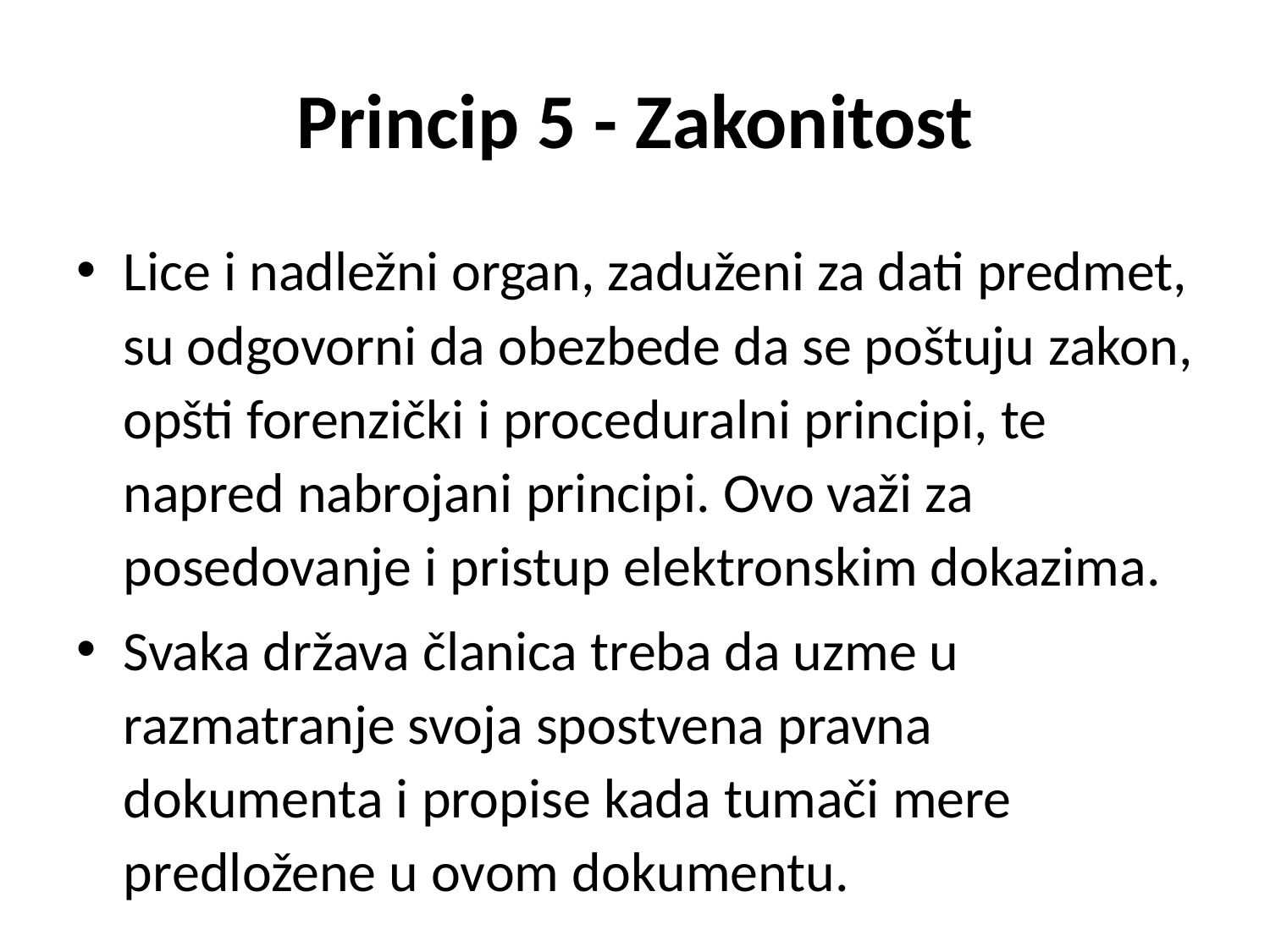

# Princip 5 - Zakonitost
Lice i nadležni organ, zaduženi za dati predmet, su odgovorni da obezbede da se poštuju zakon, opšti forenzički i proceduralni principi, te napred nabrojani principi. Ovo važi za posedovanje i pristup elektronskim dokazima.
Svaka država članica treba da uzme u razmatranje svoja spostvena pravna dokumenta i propise kada tumači mere predložene u ovom dokumentu.